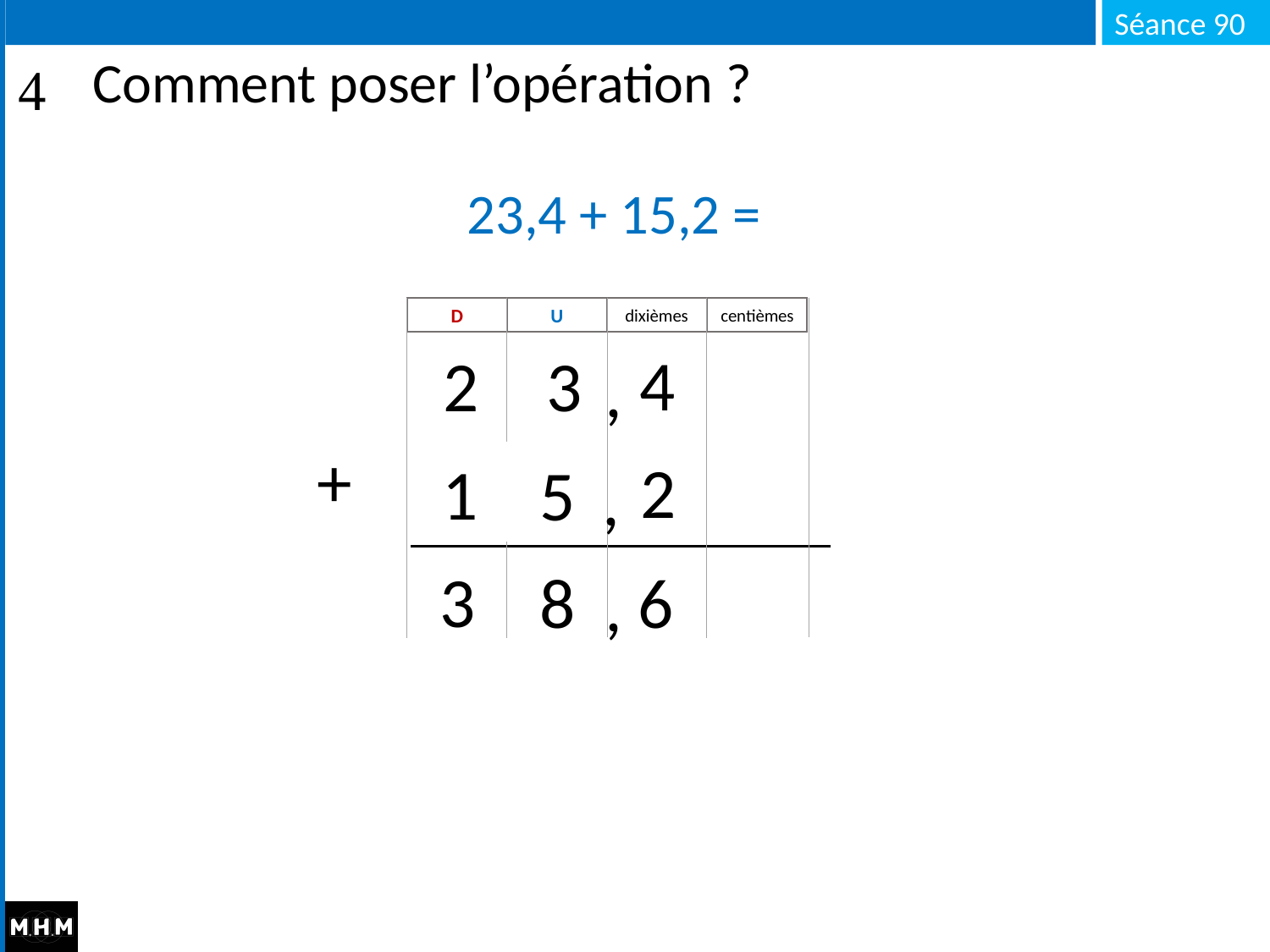

# Comment poser l’opération ?
 23,4 + 15,2 =
U
dixièmes
centièmes
D
4
2
3
,
+
2
1
5
,
3
8
6
,